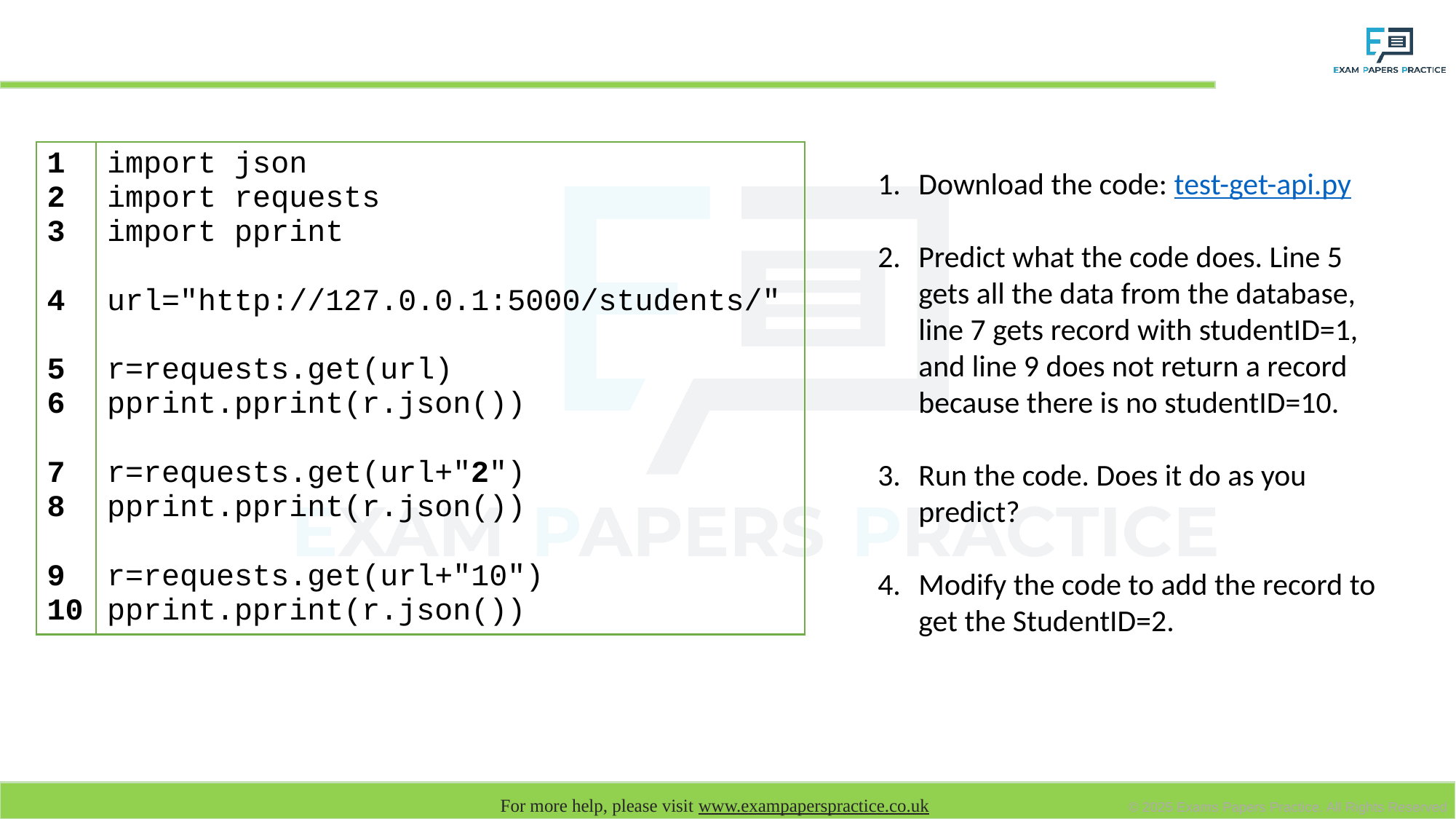

# GET
| 1 2 3 4 5 6 7 8 9 10 | import json import requests import pprint url="http://127.0.0.1:5000/students/" r=requests.get(url) pprint.pprint(r.json()) r=requests.get(url+"2") pprint.pprint(r.json()) r=requests.get(url+"10") pprint.pprint(r.json()) |
| --- | --- |
Download the code: test-get-api.py

Predict what the code does. Line 5 gets all the data from the database, line 7 gets record with studentID=1, and line 9 does not return a record because there is no studentID=10.

Run the code. Does it do as you predict?

Modify the code to add the record to get the StudentID=2.